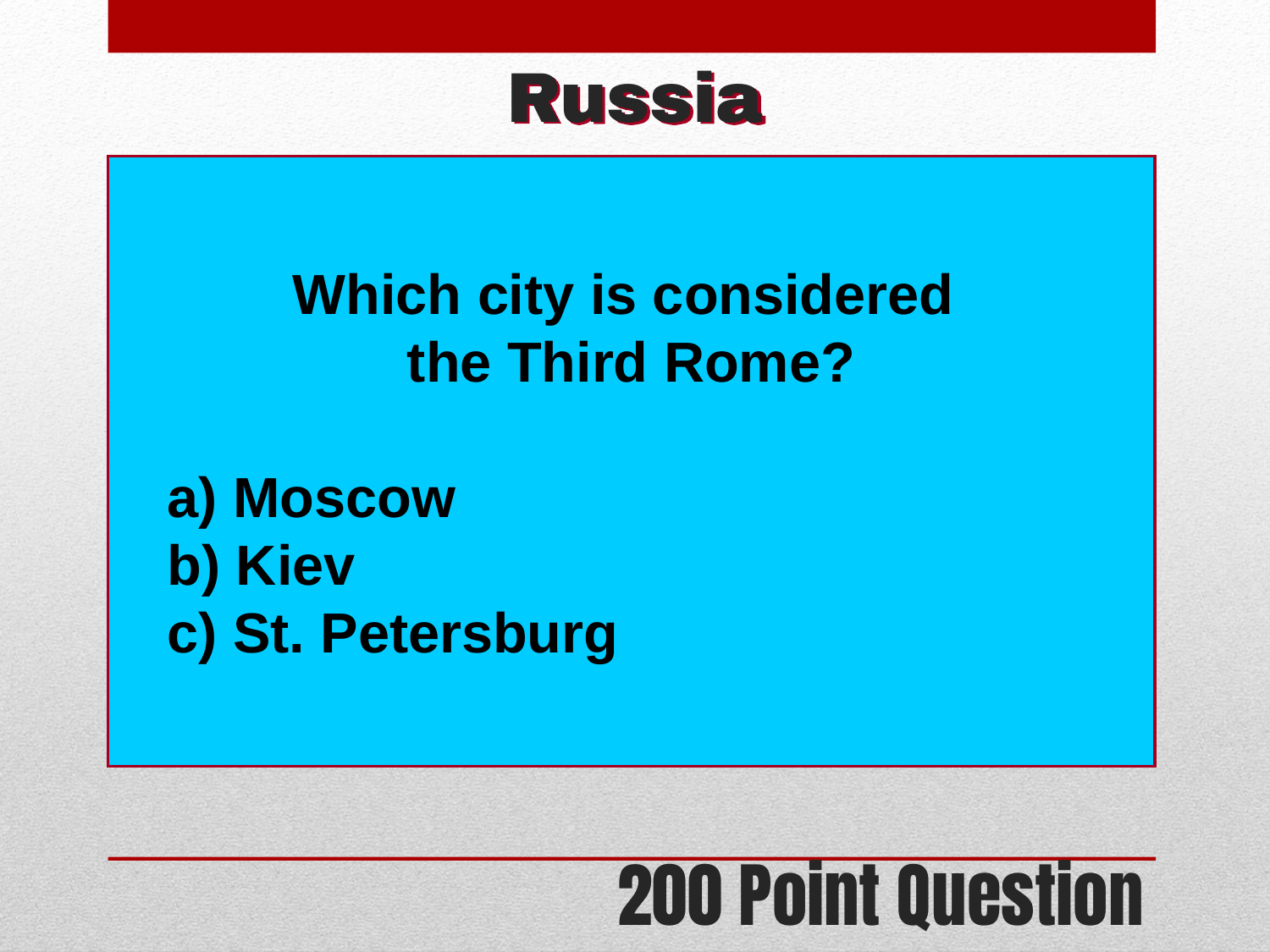

Russia
Which city is considered
the Third Rome?

   a) Moscow
   b) Kiev
   c) St. Petersburg
200 Point Question